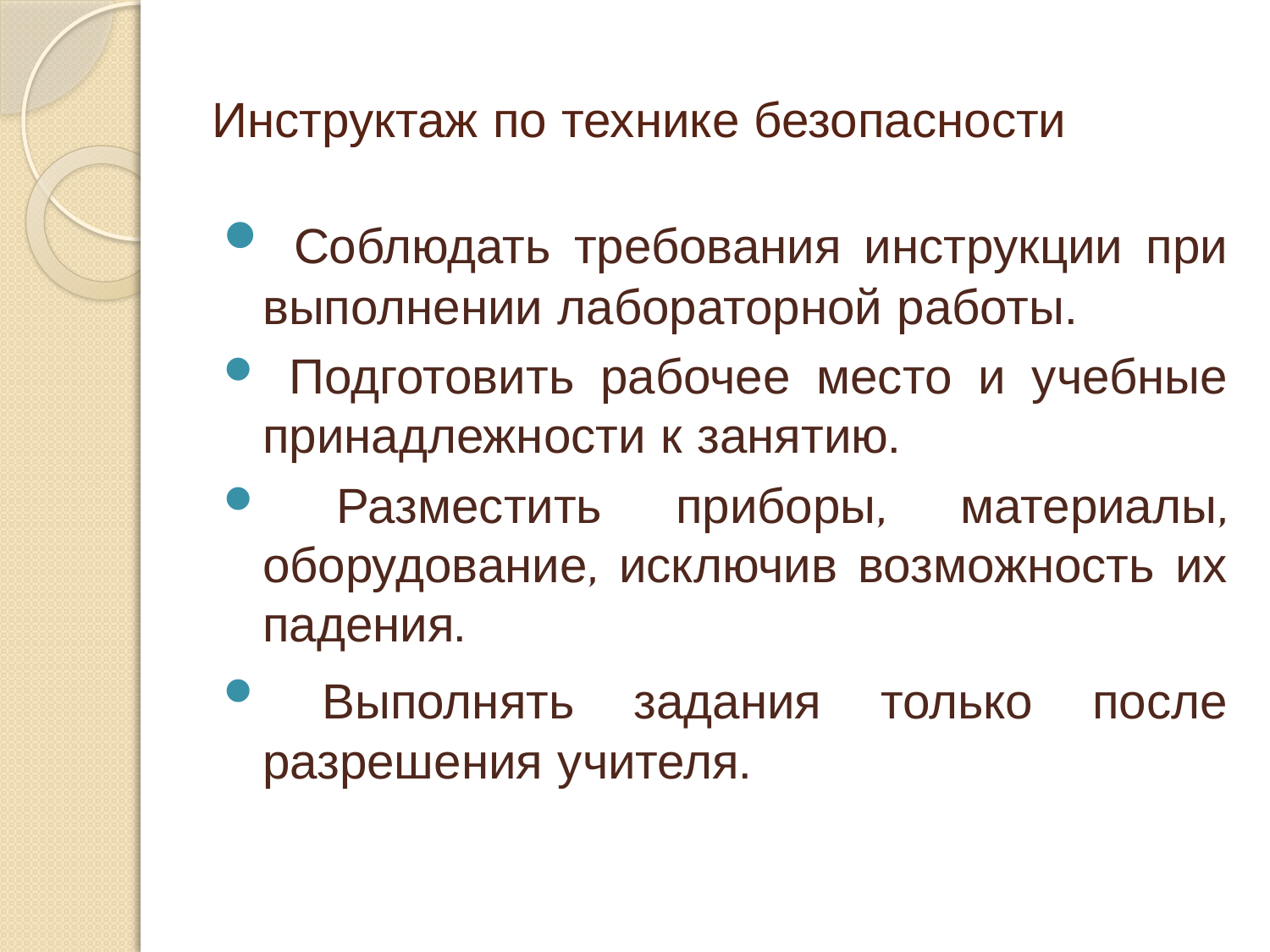

# Инструктаж по технике безопасности
 Соблюдать требования инструкции при выполнении лабораторной работы.
 Подготовить рабочее место и учебные принадлежности к занятию.
 Разместить приборы, материалы, оборудование, исключив возможность их падения.
 Выполнять задания только после разрешения учителя.